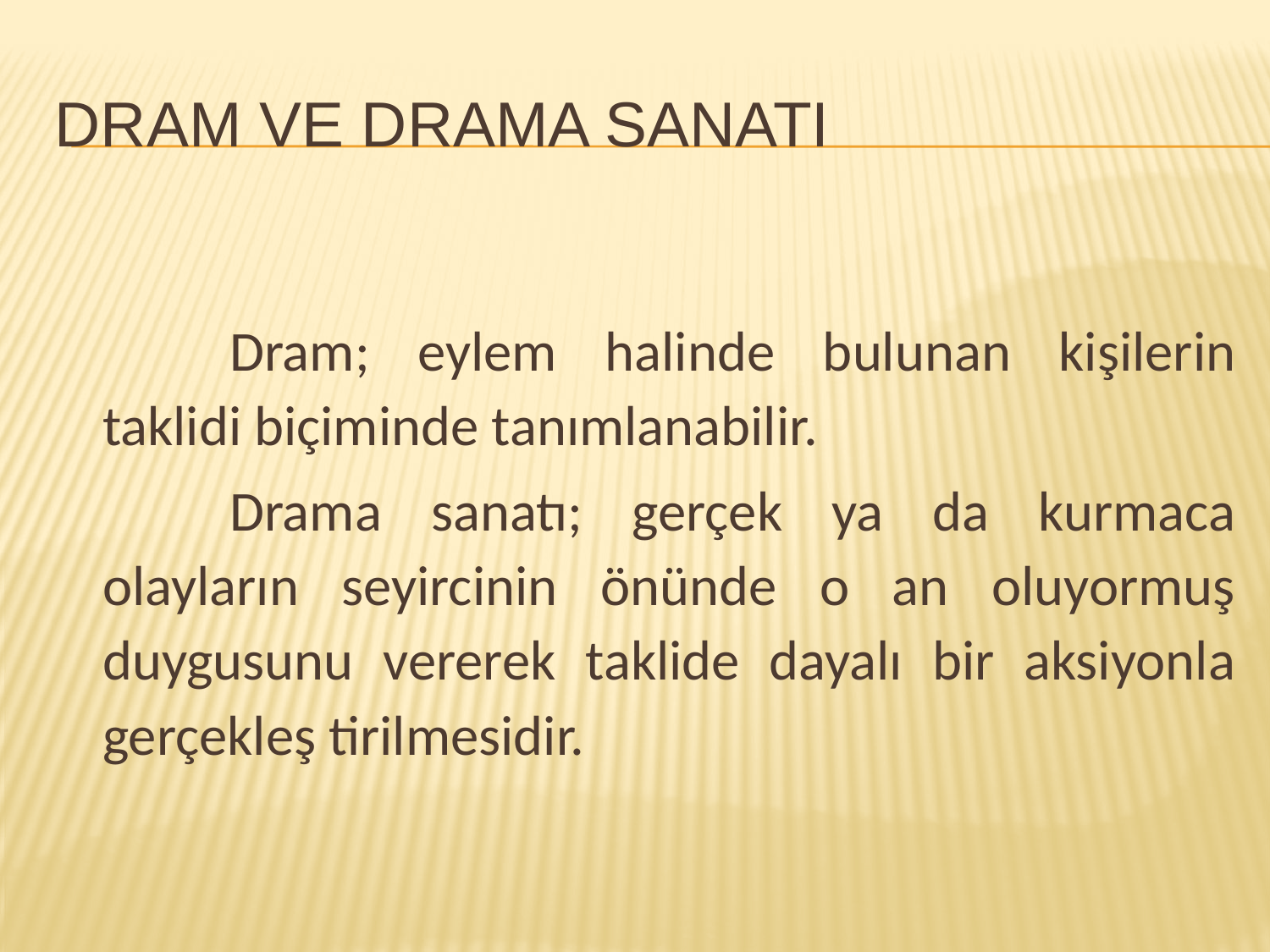

# DRAM VE DRAMa SANATI

		Dram; eylem halinde bulunan kişilerin taklidi biçiminde tanımlanabilir.
		Drama sanatı; gerçek ya da kurmaca olayların seyircinin önünde o an oluyormuş duygusunu vererek taklide dayalı bir aksiyonla gerçekleş tirilmesidir.